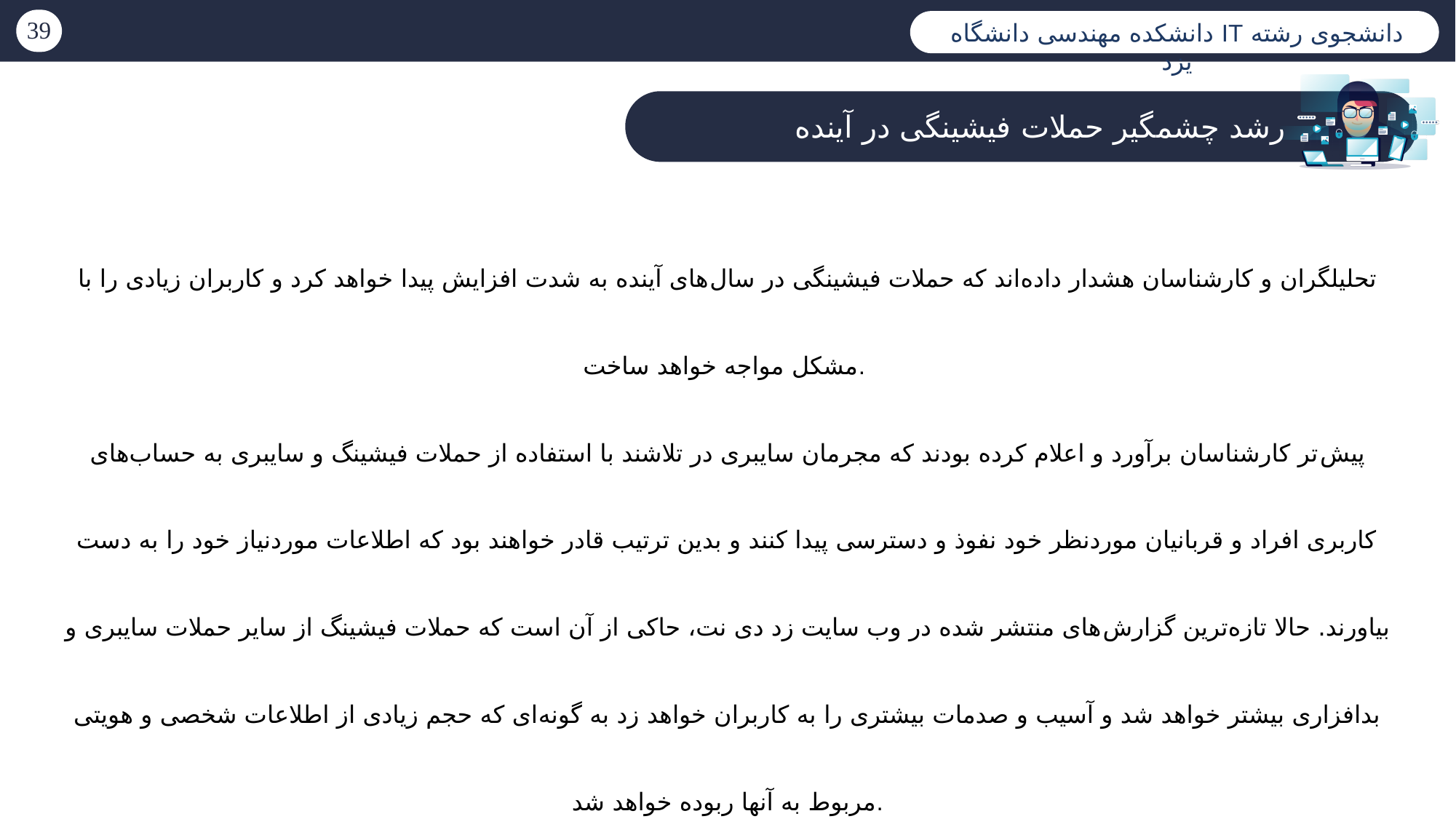

دانشجوی رشته IT دانشکده مهندسی دانشگاه یزد
رشد چشمگیر حملات فیشینگی در آینده
تحلیلگران و کارشناسان هشدار داده‌اند که حملات فیشینگی در سال‌های آینده به شدت افزایش پیدا خواهد کرد و کاربران زیادی را با مشکل مواجه خواهد ساخت.
پیش‌تر کارشناسان برآورد و اعلام کرده بودند که مجرمان سایبری در تلاشند با استفاده از حملات فیشینگ و سایبری به حساب‌های کاربری افراد و قربانیان موردنظر خود نفوذ و دسترسی پیدا کنند و بدین ترتیب قادر خواهند بود که اطلاعات موردنیاز خود را به دست بیاورند. حالا تازه‌ترین گزارش‌های منتشر شده در وب سایت زد دی نت، حاکی از آن است که حملات فیشینگ از سایر حملات سایبری و بدافزاری بیشتر خواهد شد و آسیب و صدمات بیشتری را به کاربران خواهد زد به گونه‌ای که حجم زیادی از اطلاعات شخصی و هویتی مربوط به آنها ربوده خواهد شد.